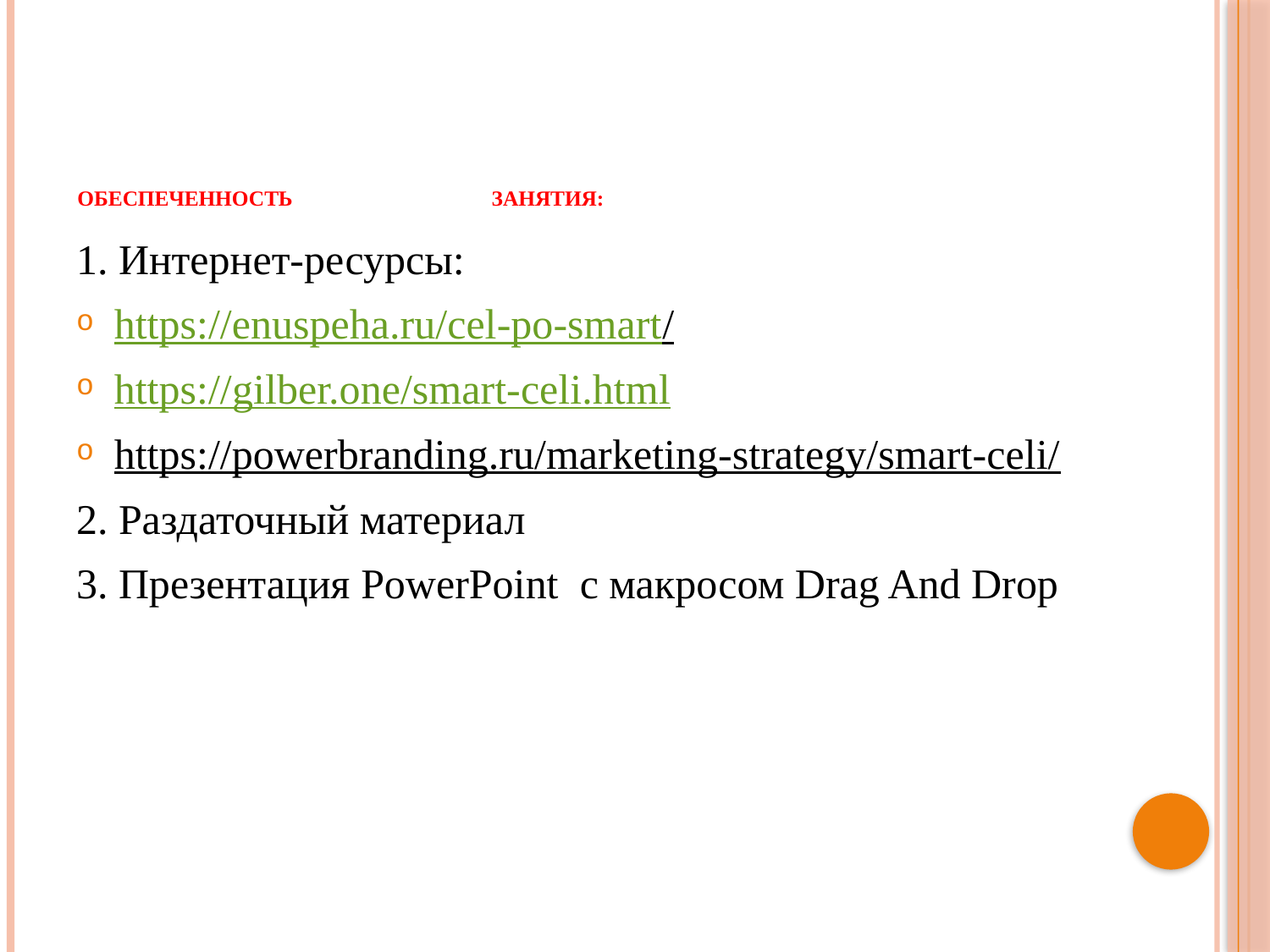

# Обеспеченность занятия:
1. Интернет-ресурсы:
https://enuspeha.ru/cel-po-smart/
https://gilber.one/smart-celi.html
https://powerbranding.ru/marketing-strategy/smart-celi/
2. Раздаточный материал
3. Презентация PowerPoint  с макросом Drag And Drop